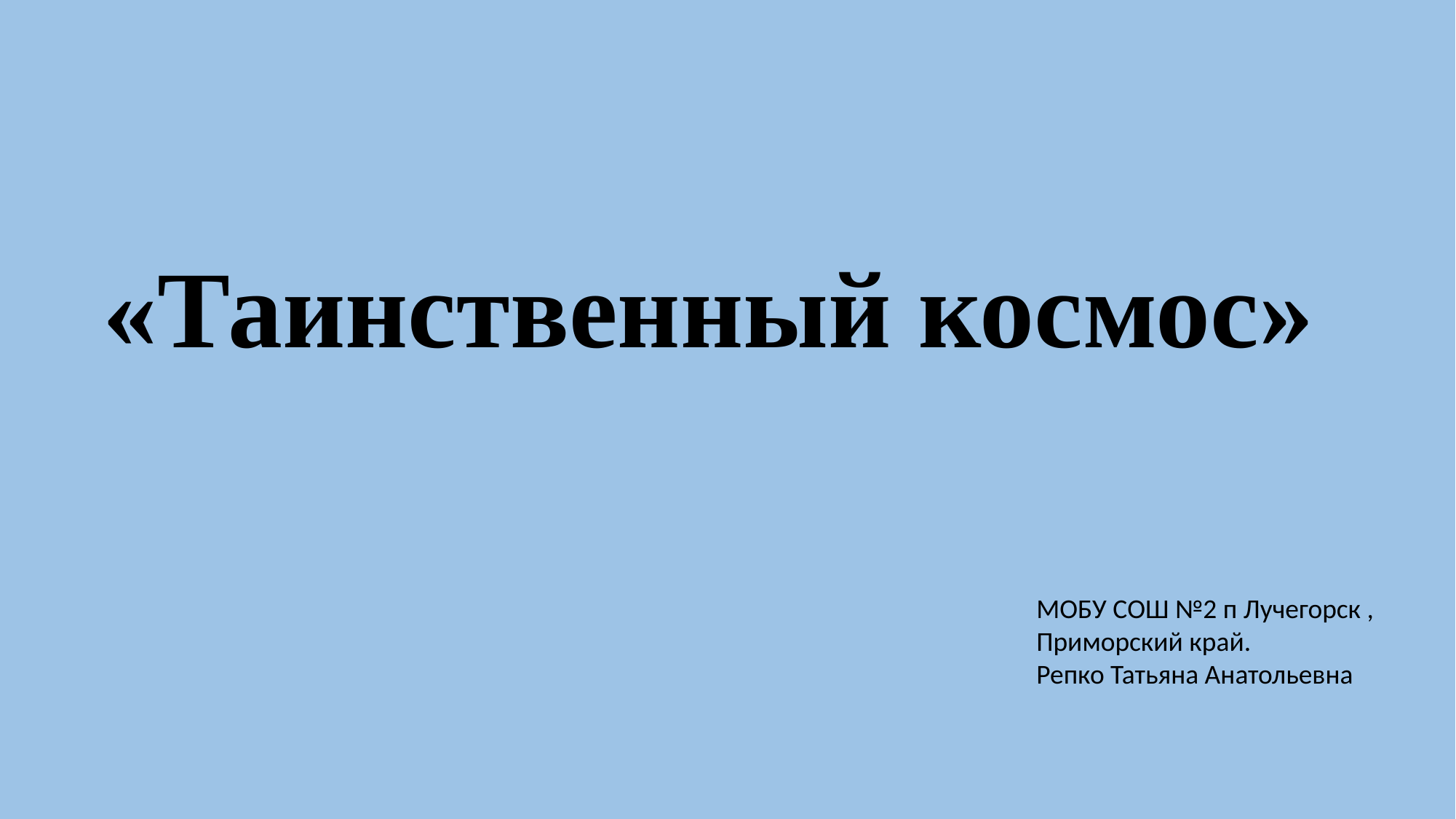

«Таинственный космос»
МОБУ СОШ №2 п Лучегорск ,
Приморский край.
Репко Татьяна Анатольевна